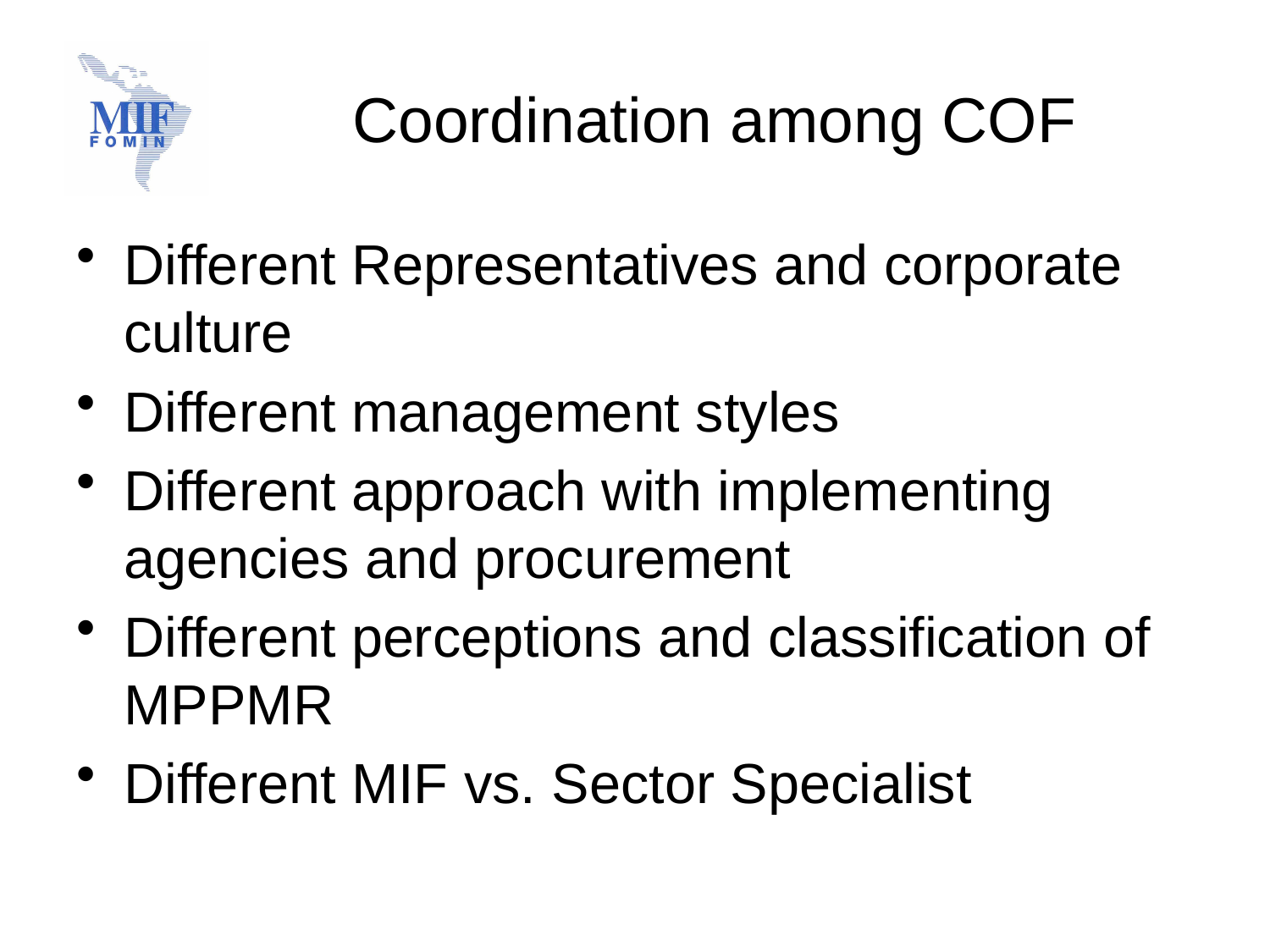

# Coordination among COF
Different Representatives and corporate culture
Different management styles
Different approach with implementing agencies and procurement
Different perceptions and classification of MPPMR
Different MIF vs. Sector Specialist